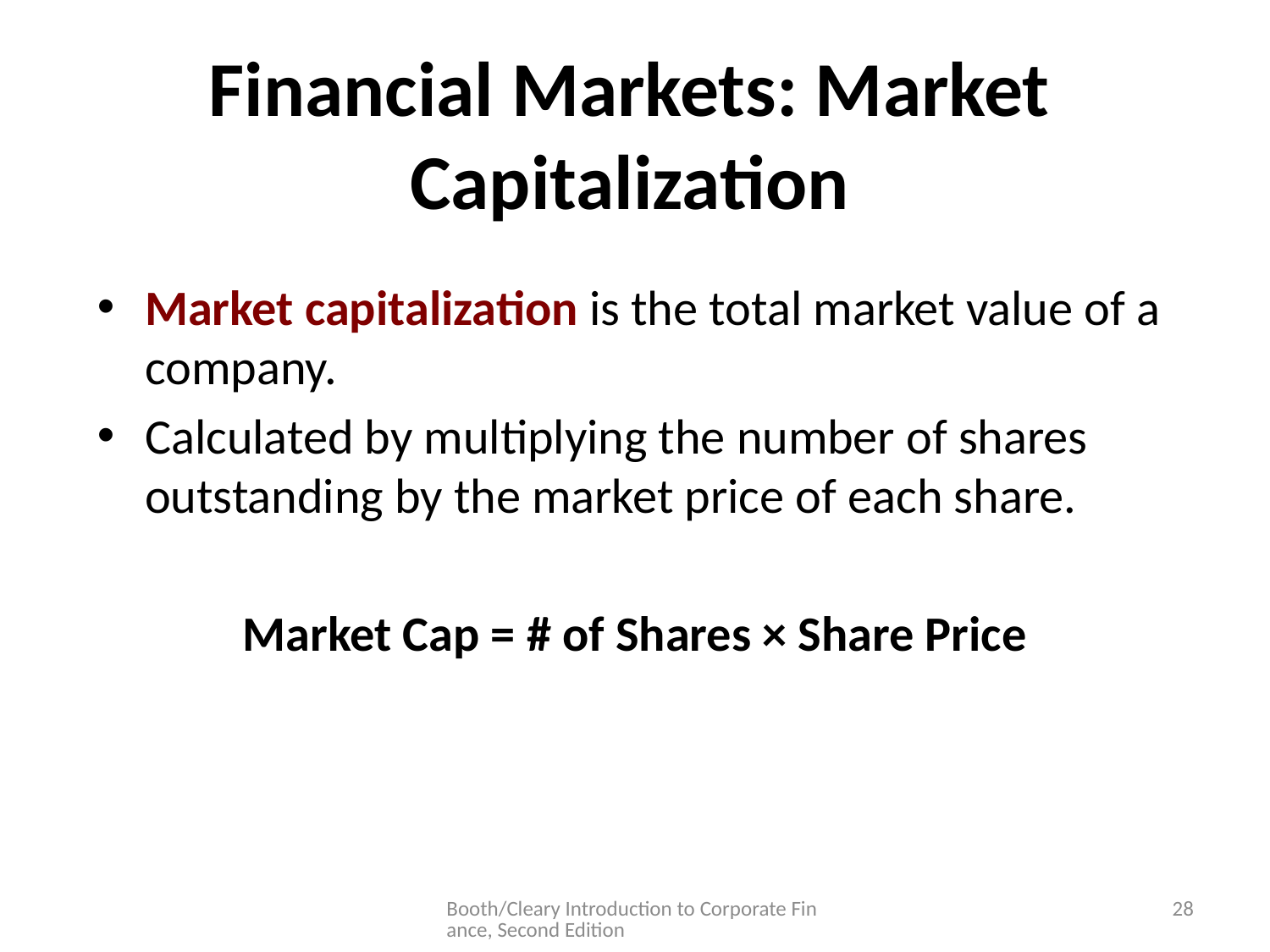

# Financial Markets: Market Capitalization

Market capitalization is the total market value of a company.
Calculated by multiplying the number of shares outstanding by the market price of each share.

Market Cap = # of Shares × Share Price

Booth/Cleary Introduction to Corporate Finance, Second Edition
28